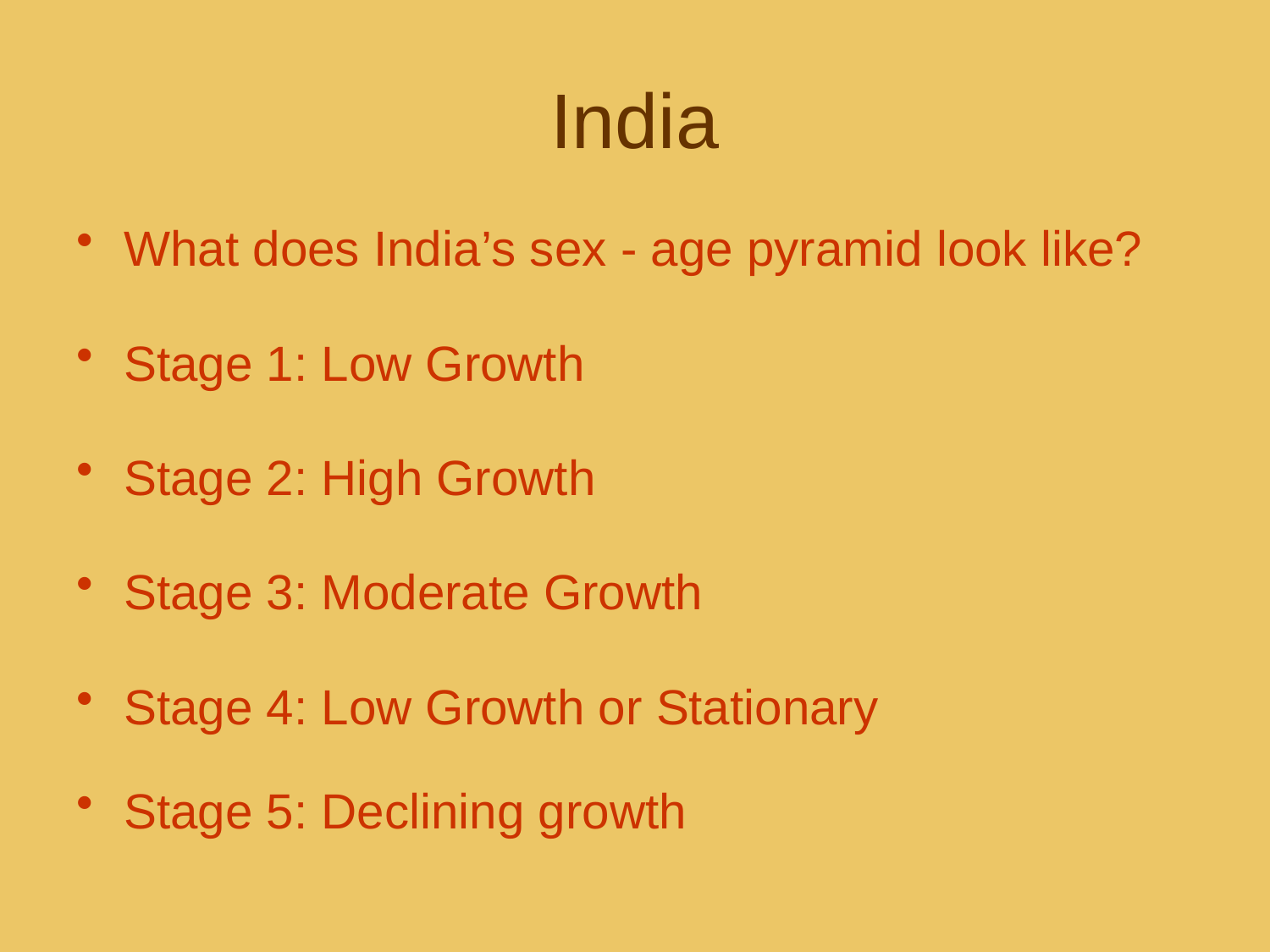

# India
What does India’s sex - age pyramid look like?

Stage 1: Low Growth

Stage 2: High Growth

Stage 3: Moderate Growth

Stage 4: Low Growth or Stationary
Stage 5: Declining growth